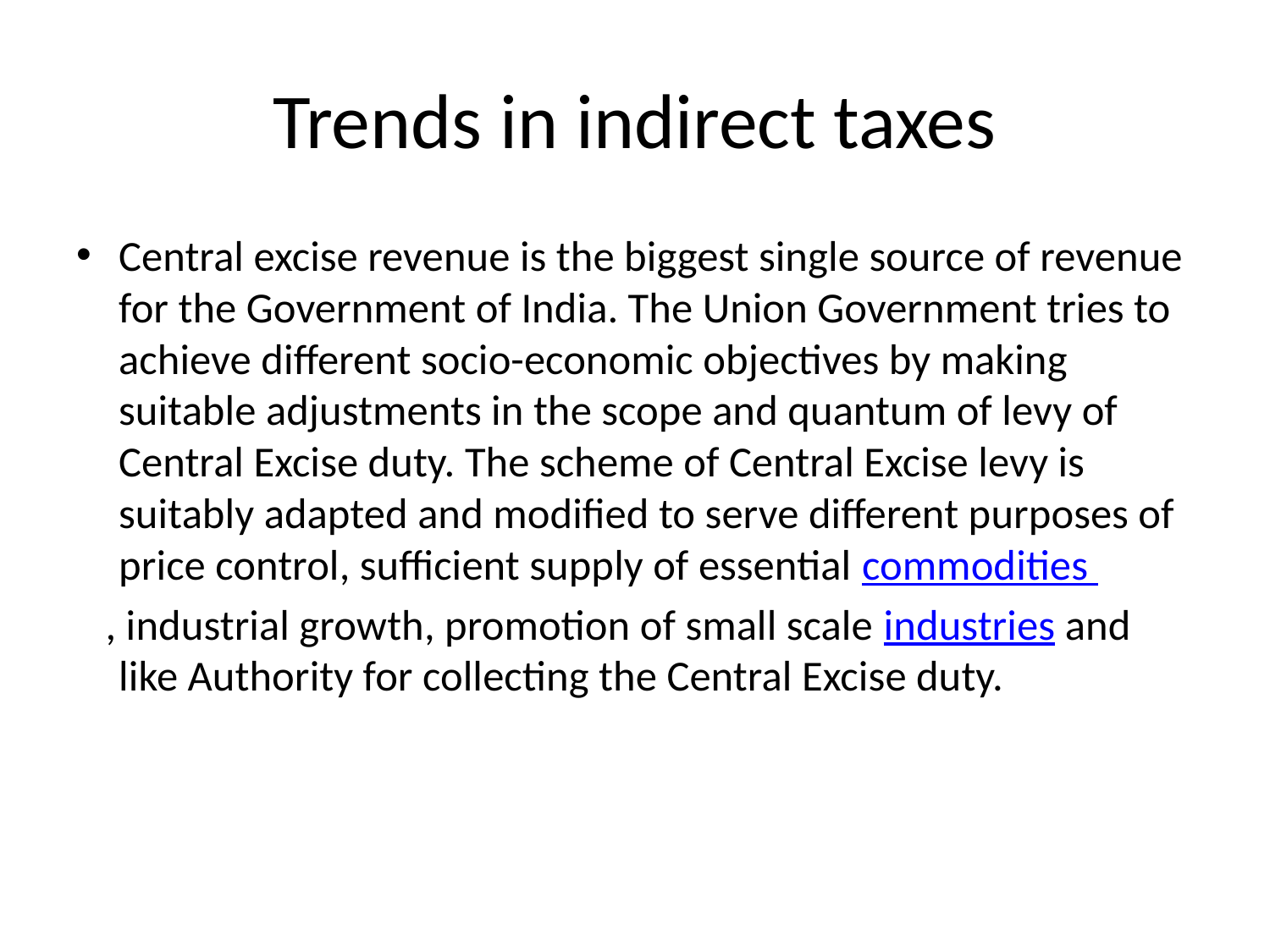

# Trends in indirect taxes
Central excise revenue is the biggest single source of revenue for the Government of India. The Union Government tries to achieve different socio-economic objectives by making suitable adjustments in the scope and quantum of levy of Central Excise duty. The scheme of Central Excise levy is suitably adapted and modified to serve different purposes of price control, sufficient supply of essential commodities
   , industrial growth, promotion of small scale industries and like Authority for collecting the Central Excise duty.